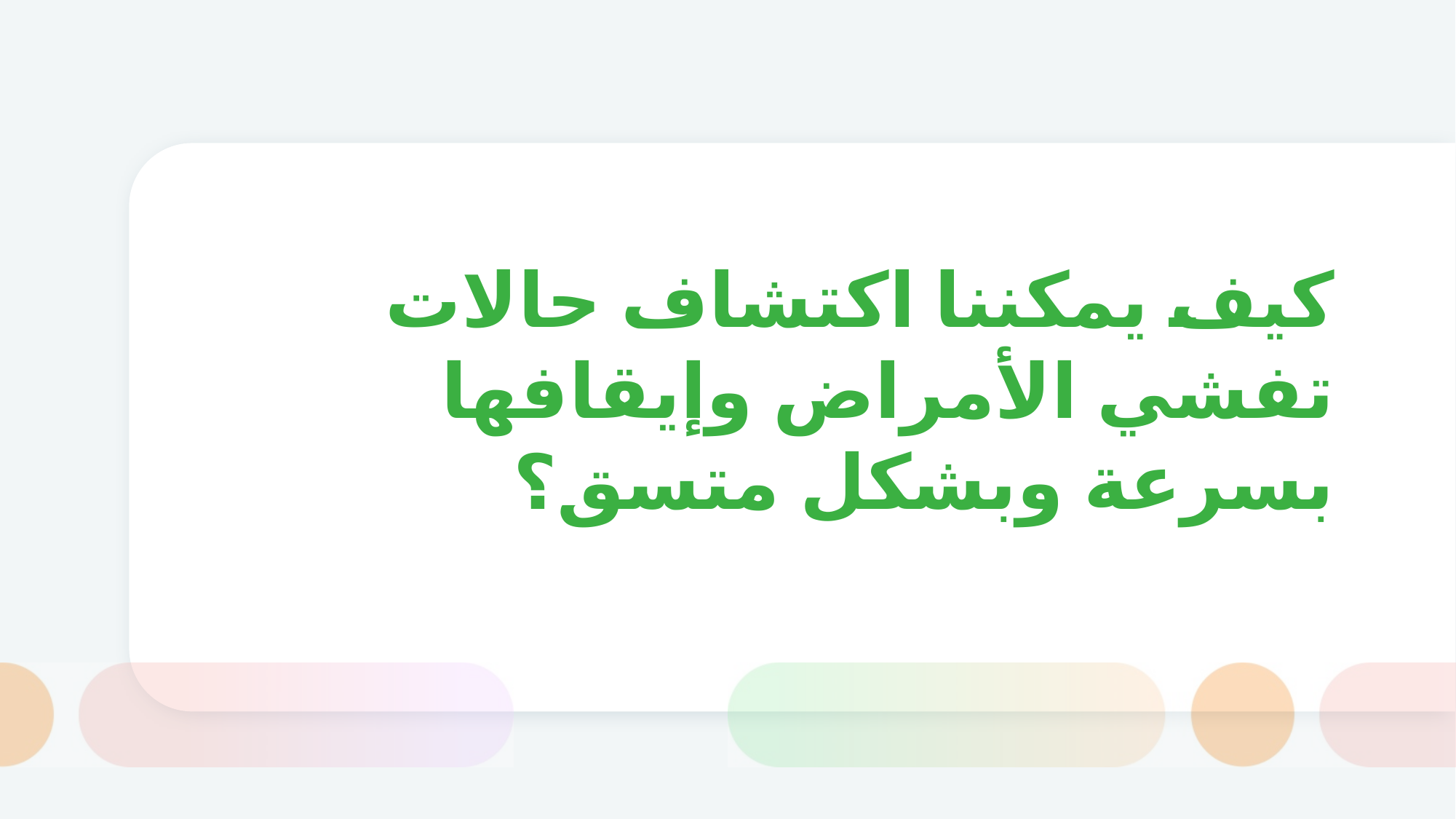

# كيف يمكننا اكتشاف حالات تفشي الأمراض وإيقافها بسرعة وبشكل متسق؟